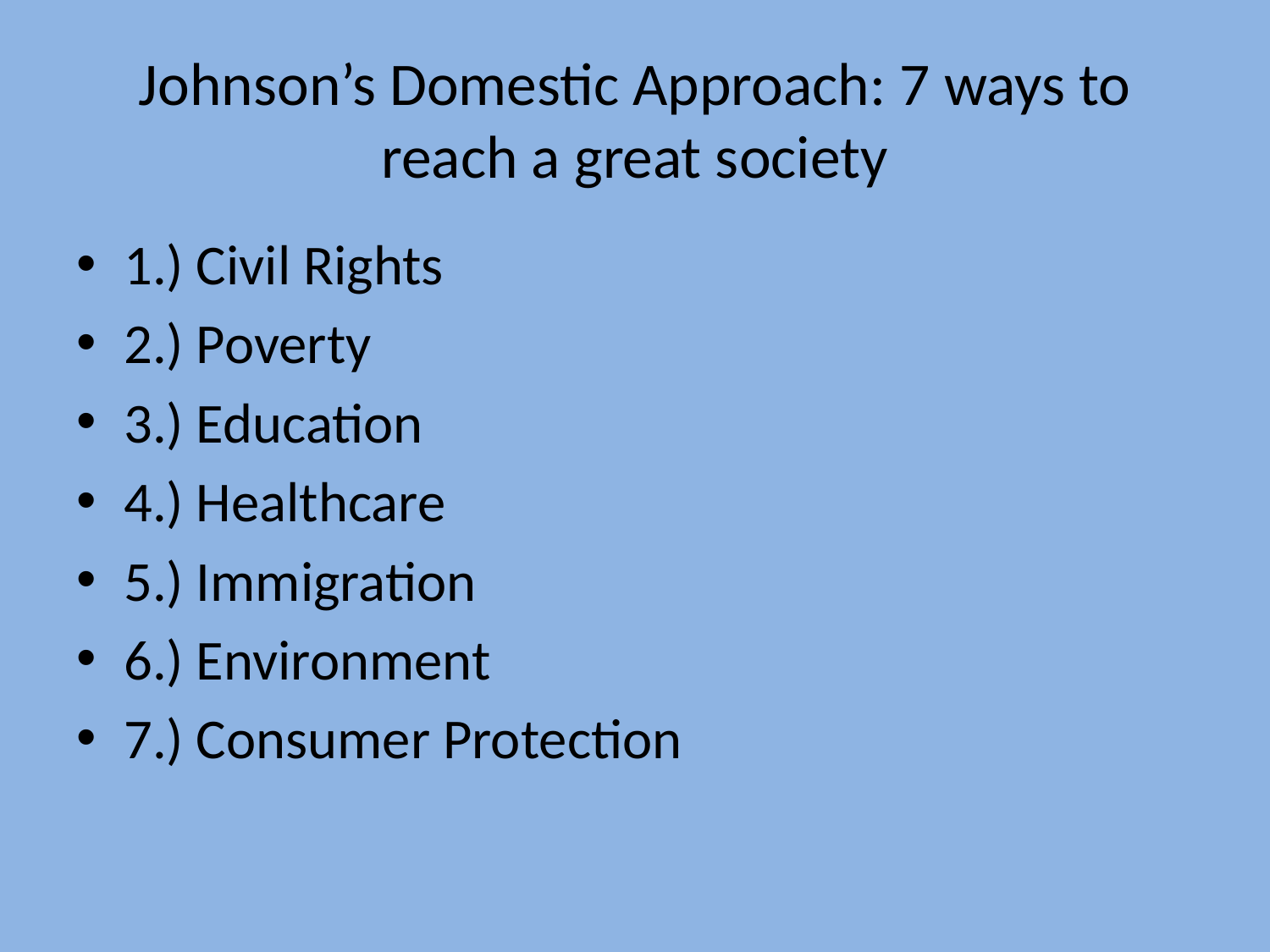

# Johnson’s Domestic Approach: 7 ways to reach a great society
1.) Civil Rights
2.) Poverty
3.) Education
4.) Healthcare
5.) Immigration
6.) Environment
7.) Consumer Protection